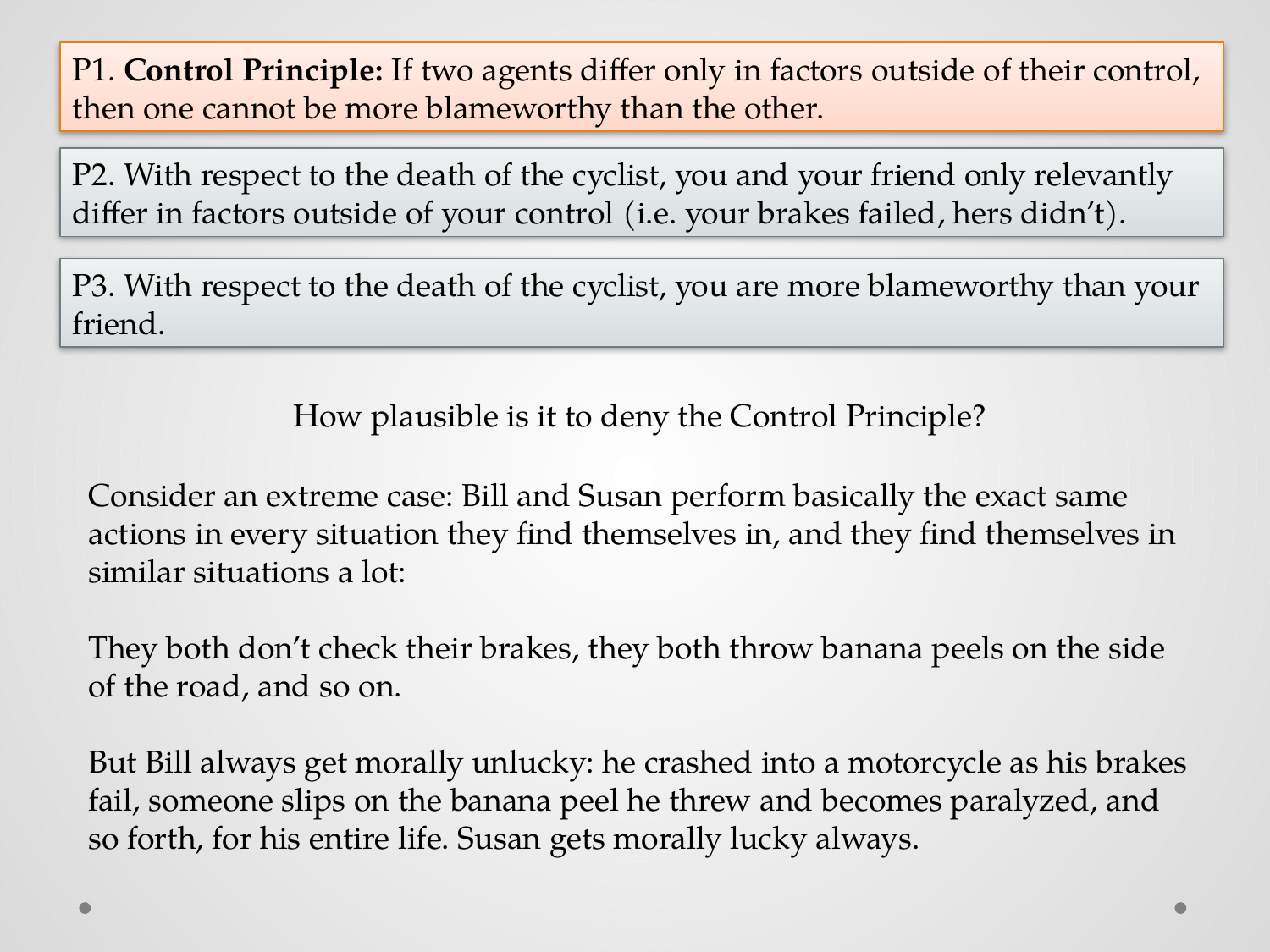

P1. Control Principle: If two agents differ only in factors outside of their control, then one cannot be more blameworthy than the other.
P2. With respect to the death of the cyclist, you and your friend only relevantly differ in factors outside of your control (i.e. your brakes failed, hers didn’t).
P3. With respect to the death of the cyclist, you are more blameworthy than your friend.
How plausible is it to deny the Control Principle?
Consider an extreme case: Bill and Susan perform basically the exact same actions in every situation they find themselves in, and they find themselves in similar situations a lot:

They both don’t check their brakes, they both throw banana peels on the side of the road, and so on.

But Bill always get morally unlucky: he crashed into a motorcycle as his brakes fail, someone slips on the banana peel he threw and becomes paralyzed, and so forth, for his entire life. Susan gets morally lucky always.